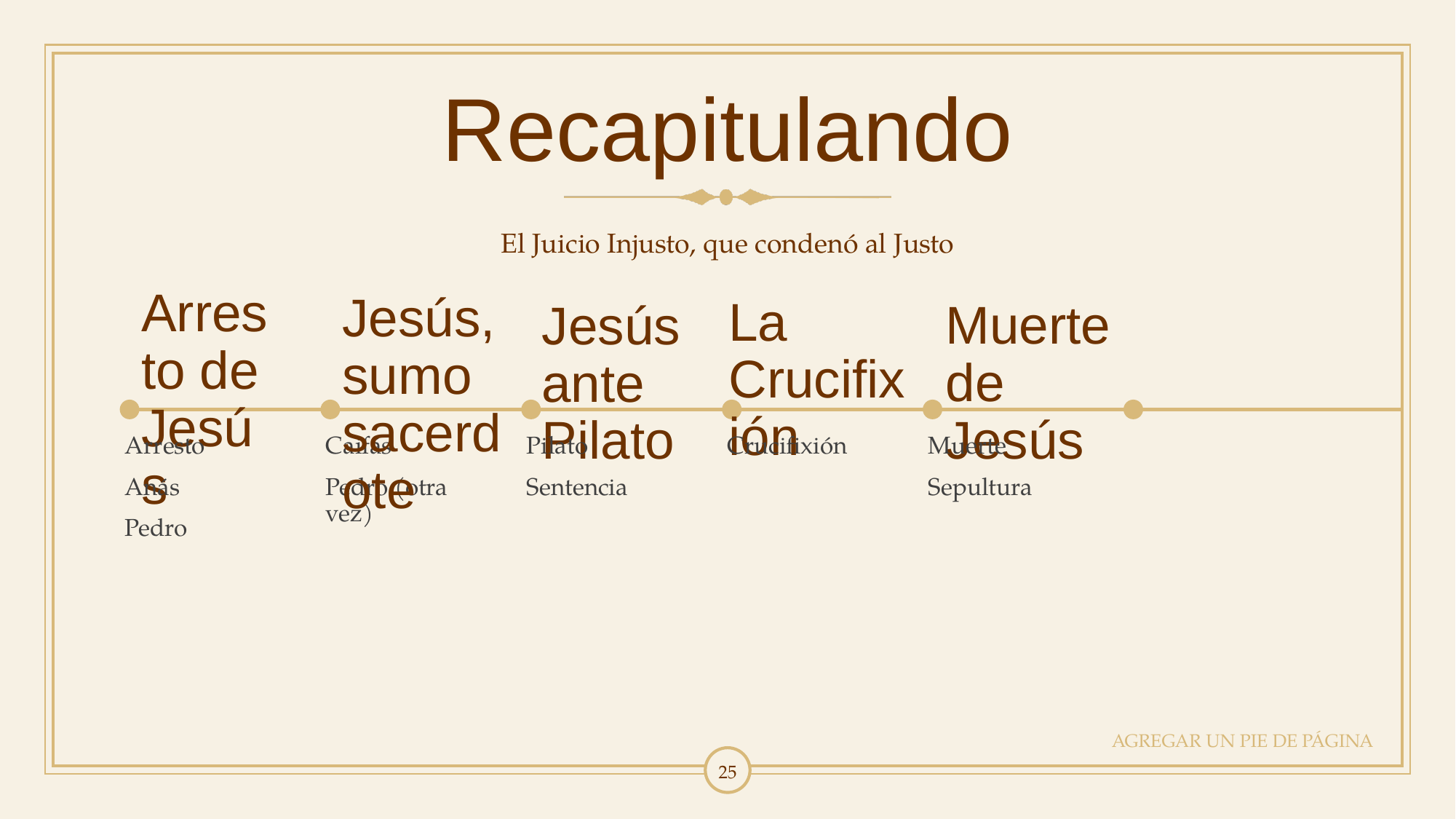

# Recapitulando
El Juicio Injusto, que condenó al Justo
Arresto de Jesús
Jesús, sumo sacerdote
La Crucifixión
Muerte de Jesús
Jesús ante Pilato
Arresto
Anás
Pedro
Caifás
Pedro (otra vez)
Pilato
Sentencia
Crucifixión
Muerte
Sepultura
AGREGAR UN PIE DE PÁGINA
25